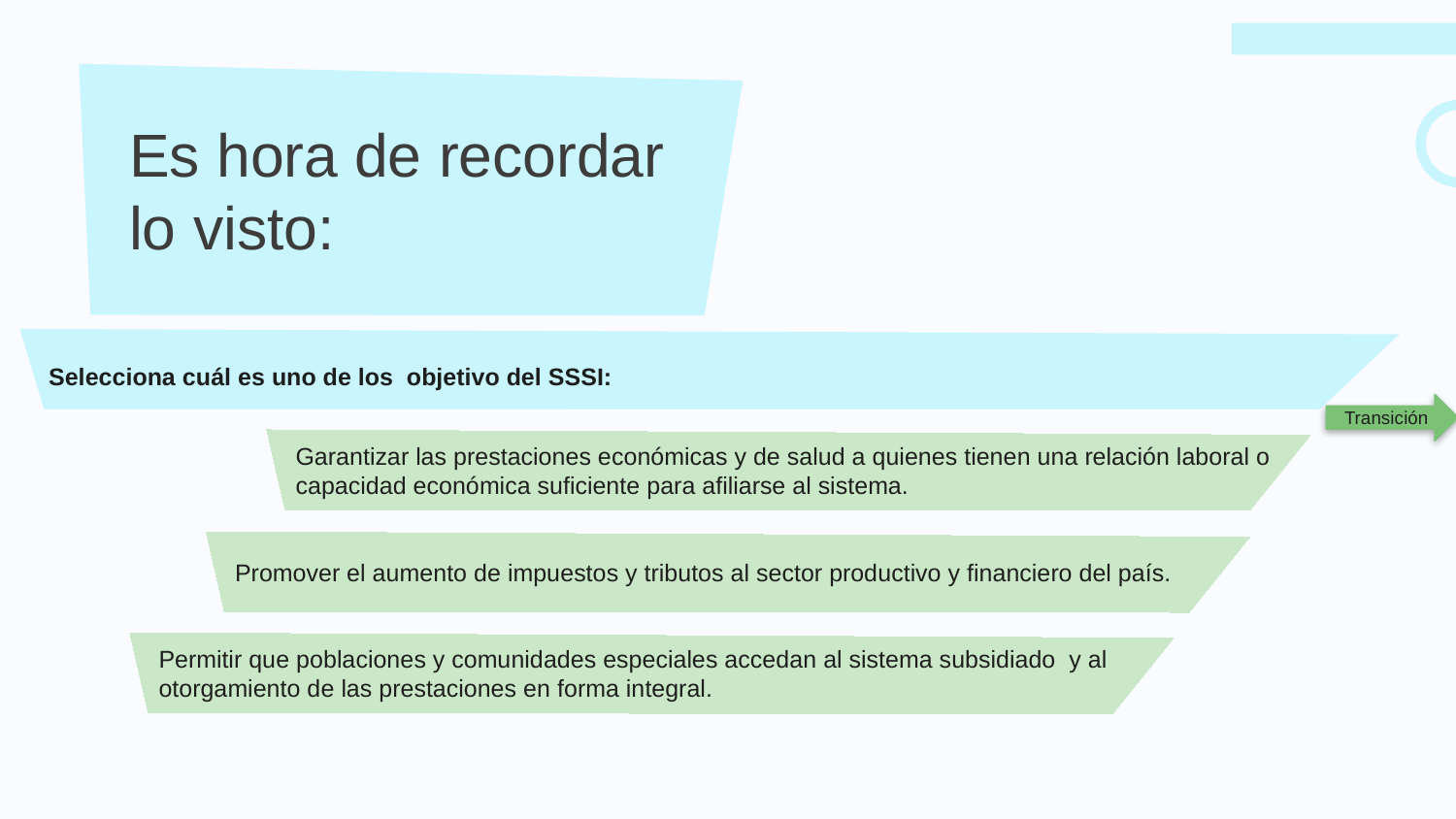

# Es hora de recordar lo visto:
Selecciona cuál es uno de los  objetivo del SSSI:
Transición
Garantizar las prestaciones económicas y de salud a quienes tienen una relación laboral o capacidad económica suficiente para afiliarse al sistema.
Promover el aumento de impuestos y tributos al sector productivo y financiero del país.
Permitir que poblaciones y comunidades especiales accedan al sistema subsidiado  y al otorgamiento de las prestaciones en forma integral.